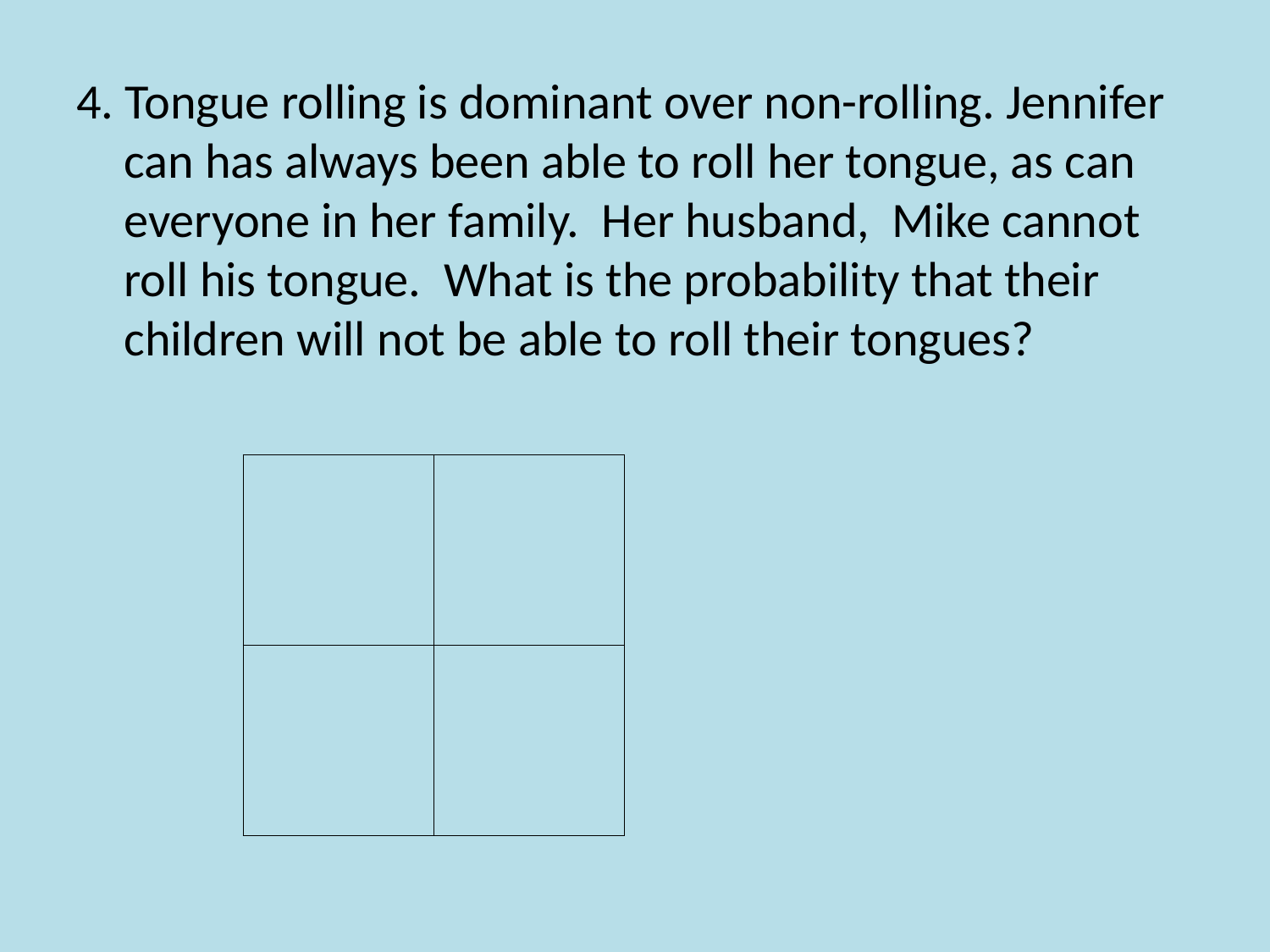

4. Tongue rolling is dominant over non-rolling. Jennifer can has always been able to roll her tongue, as can everyone in her family.  Her husband,  Mike cannot roll his tongue.  What is the probability that their children will not be able to roll their tongues?

|  |  |
| --- | --- |
|  |  |